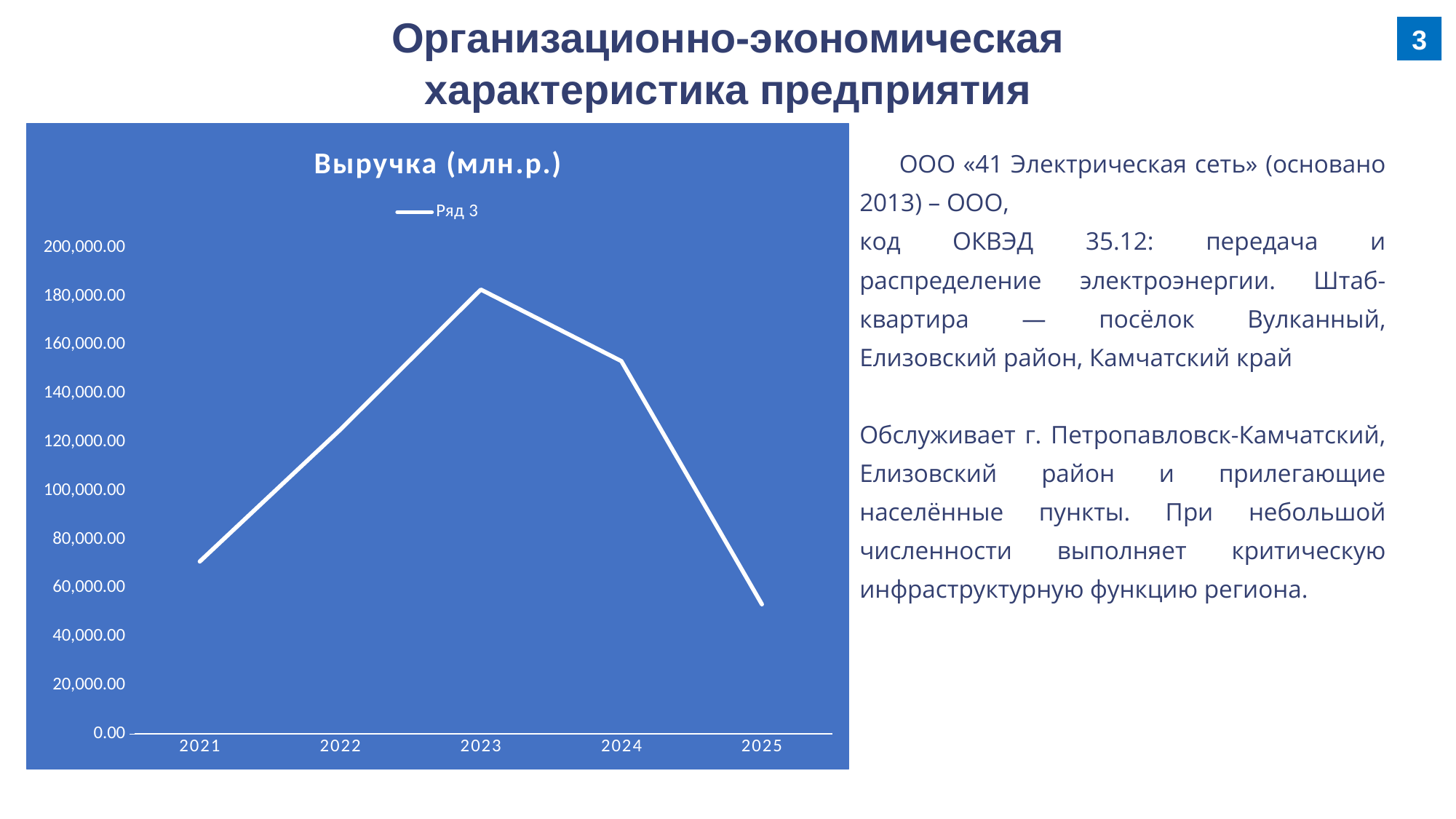

Организационно-экономическая характеристика предприятия
3

### Chart: Выручка (млн.р.)

| Category | Ряд 3 |
|---|---|
| 2021 | 70852.0 |
| 2022 | 125107.0 |
| 2023 | 182748.0 |
| 2024 | 153311.0 |
| 2025 | 53260.0 |
     ООО «41 Электрическая сеть» (основано 2013) – ООО,
код ОКВЭД 35.12: передача и распределение электроэнергии. Штаб-квартира — посёлок Вулканный, Елизовский район, Камчатский край

Обслуживает г. Петропавловск-Камчатский, Елизовский район и прилегающие населённые пункты. При небольшой численности выполняет критическую инфраструктурную функцию региона.